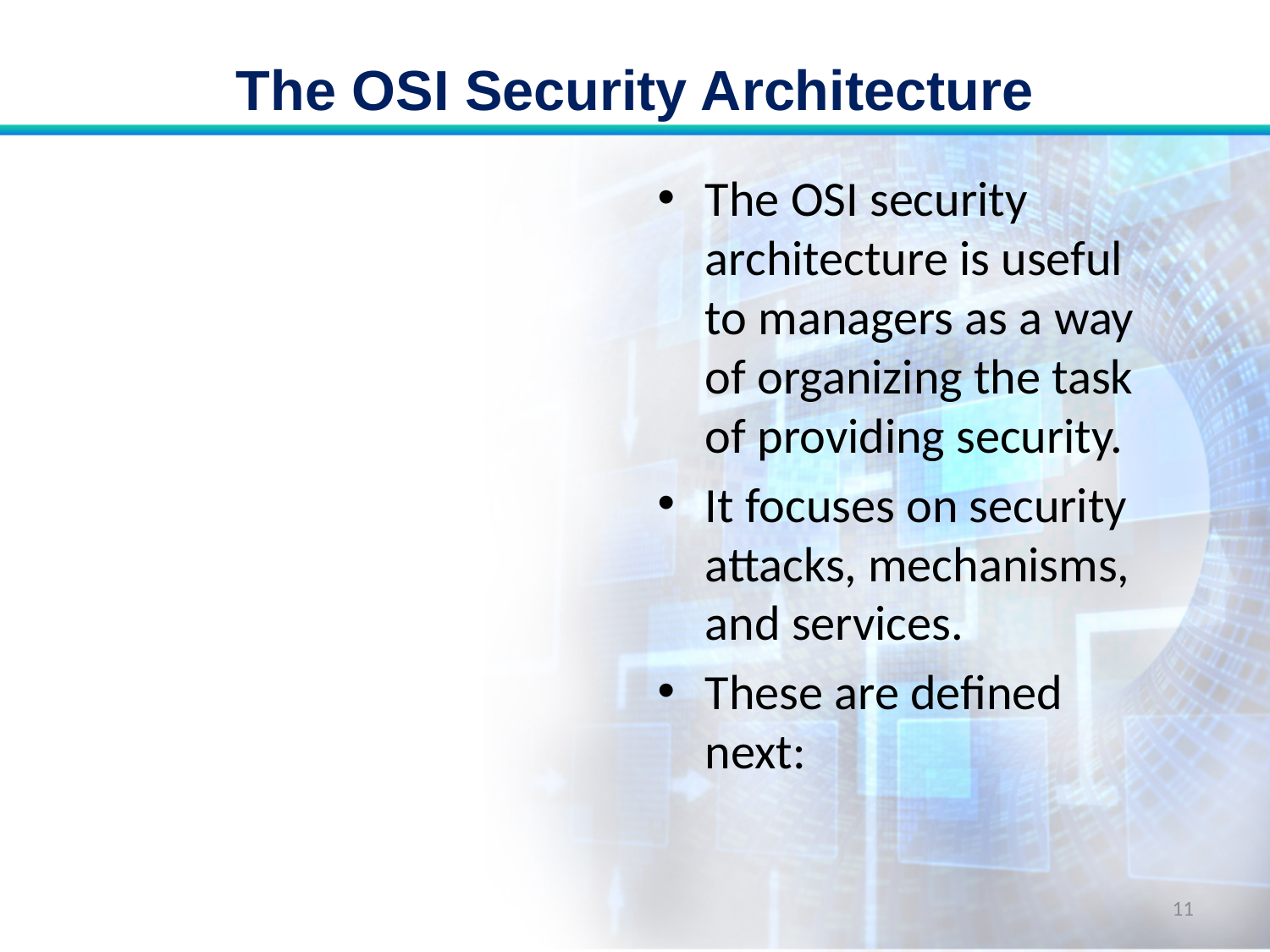

# The OSI Security Architecture
The OSI security architecture is useful to managers as a way of organizing the task of providing security.
It focuses on security attacks, mechanisms, and services.
These are defined next:
11